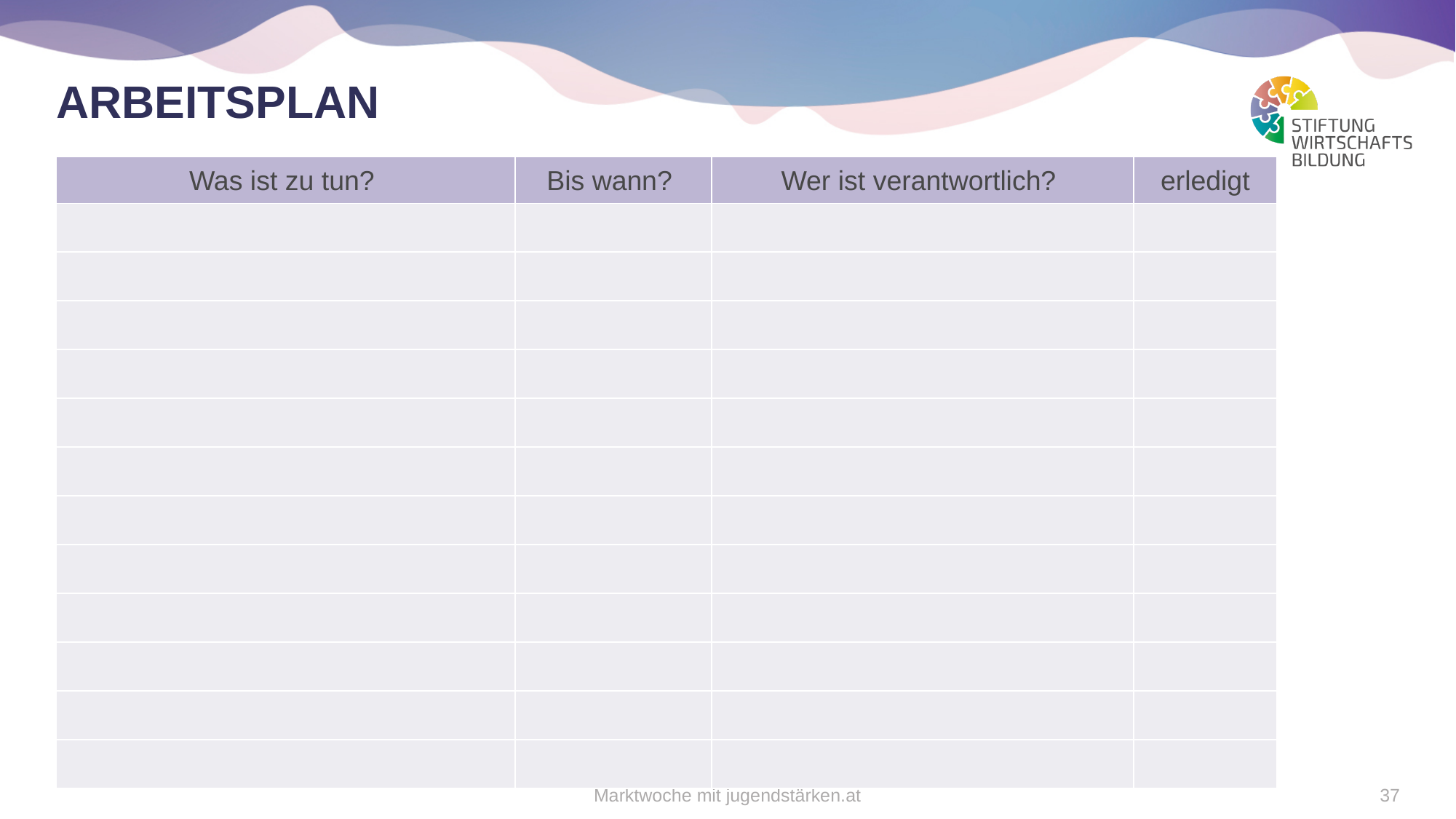

# arbeitsplan
| Was ist zu tun? | Bis wann? | Wer ist verantwortlich? | erledigt |
| --- | --- | --- | --- |
|  |  |  |  |
|  |  |  |  |
|  |  |  |  |
|  |  |  |  |
|  |  |  |  |
|  |  |  |  |
|  |  |  |  |
|  |  |  |  |
|  |  |  |  |
|  |  |  |  |
|  |  |  |  |
|  |  |  |  |
Marktwoche mit jugendstärken.at
37